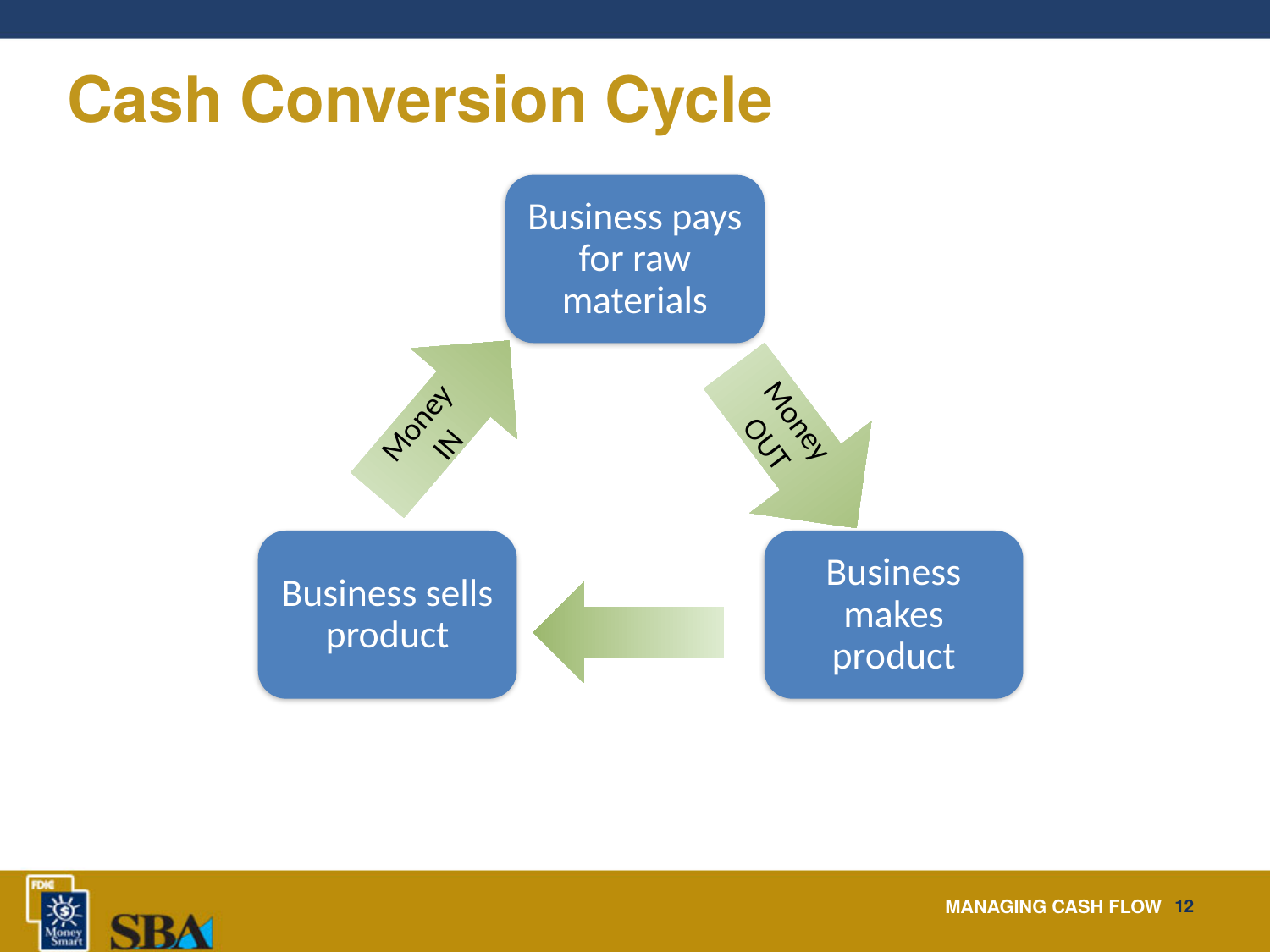

# Cash Conversion Cycle
Business pays for raw materials
Money
IN
Money OUT
Business makes product
Business sells product